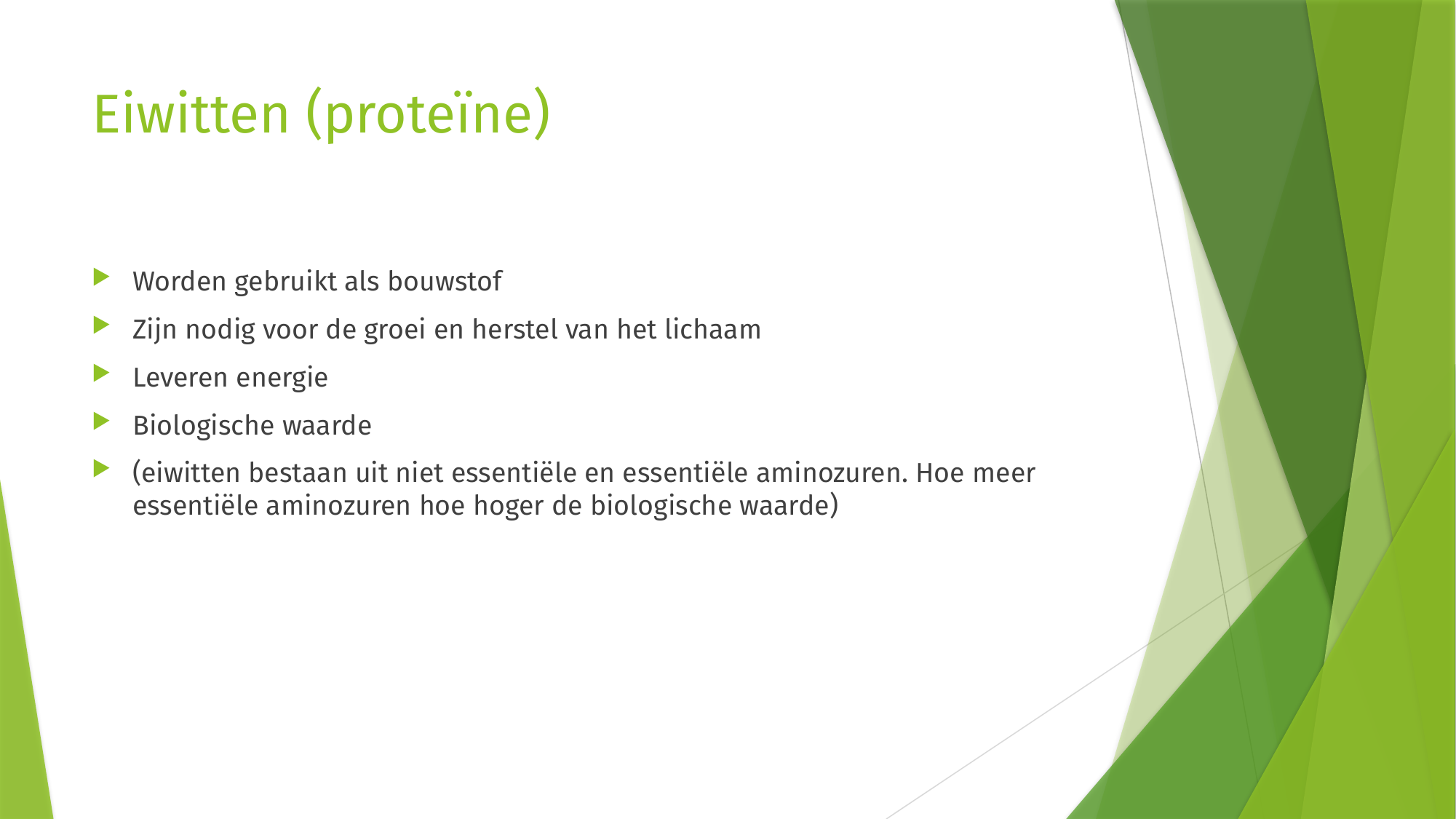

# Eiwitten (proteïne)
Worden gebruikt als bouwstof
Zijn nodig voor de groei en herstel van het lichaam
Leveren energie
Biologische waarde
(eiwitten bestaan uit niet essentiële en essentiële aminozuren. Hoe meer essentiële aminozuren hoe hoger de biologische waarde)